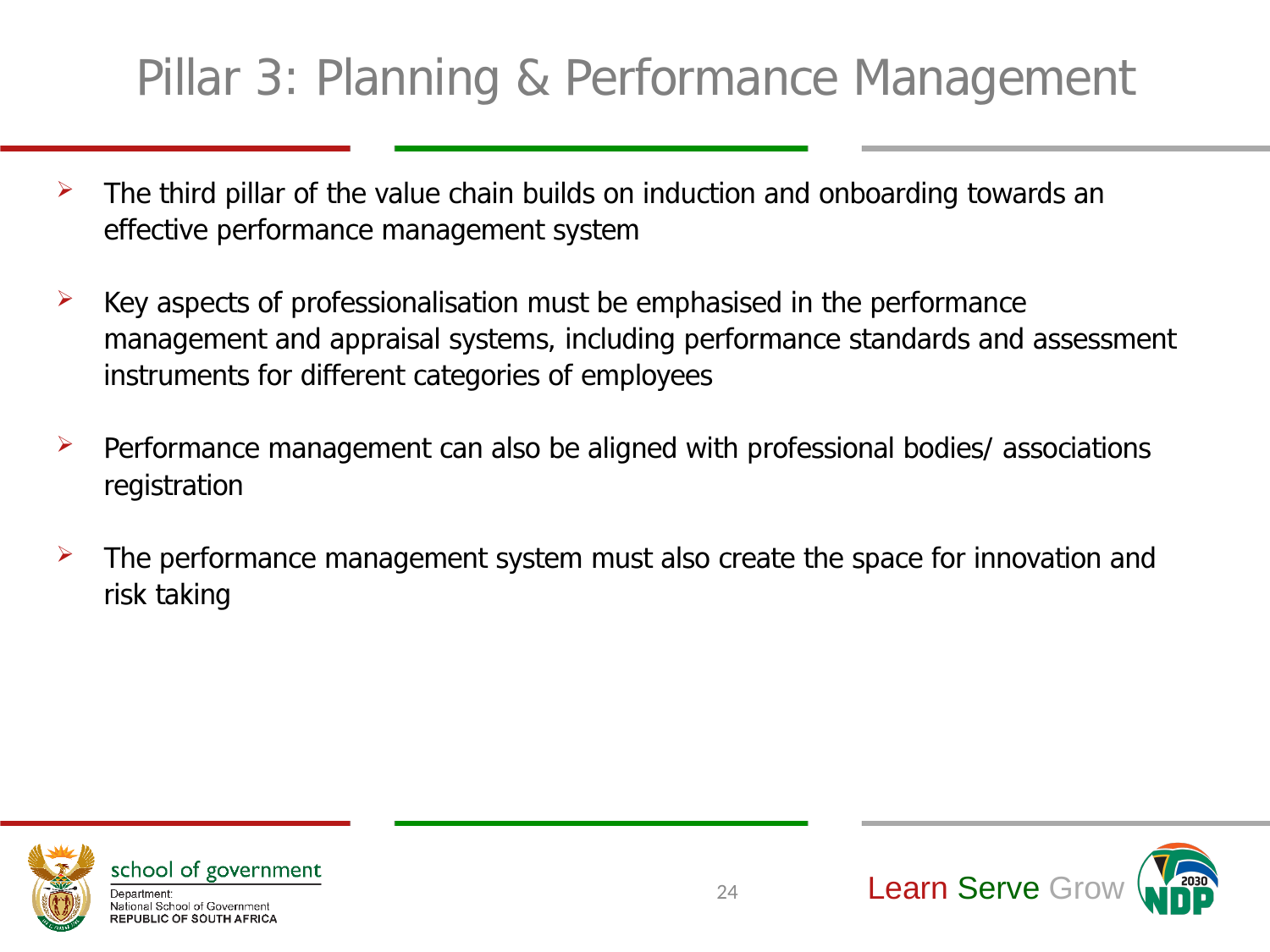

# Pillar 3: Planning & Performance Management
The third pillar of the value chain builds on induction and onboarding towards an effective performance management system

Key aspects of professionalisation must be emphasised in the performance management and appraisal systems, including performance standards and assessment instruments for different categories of employees

Performance management can also be aligned with professional bodies/ associations registration

The performance management system must also create the space for innovation and risk taking

24